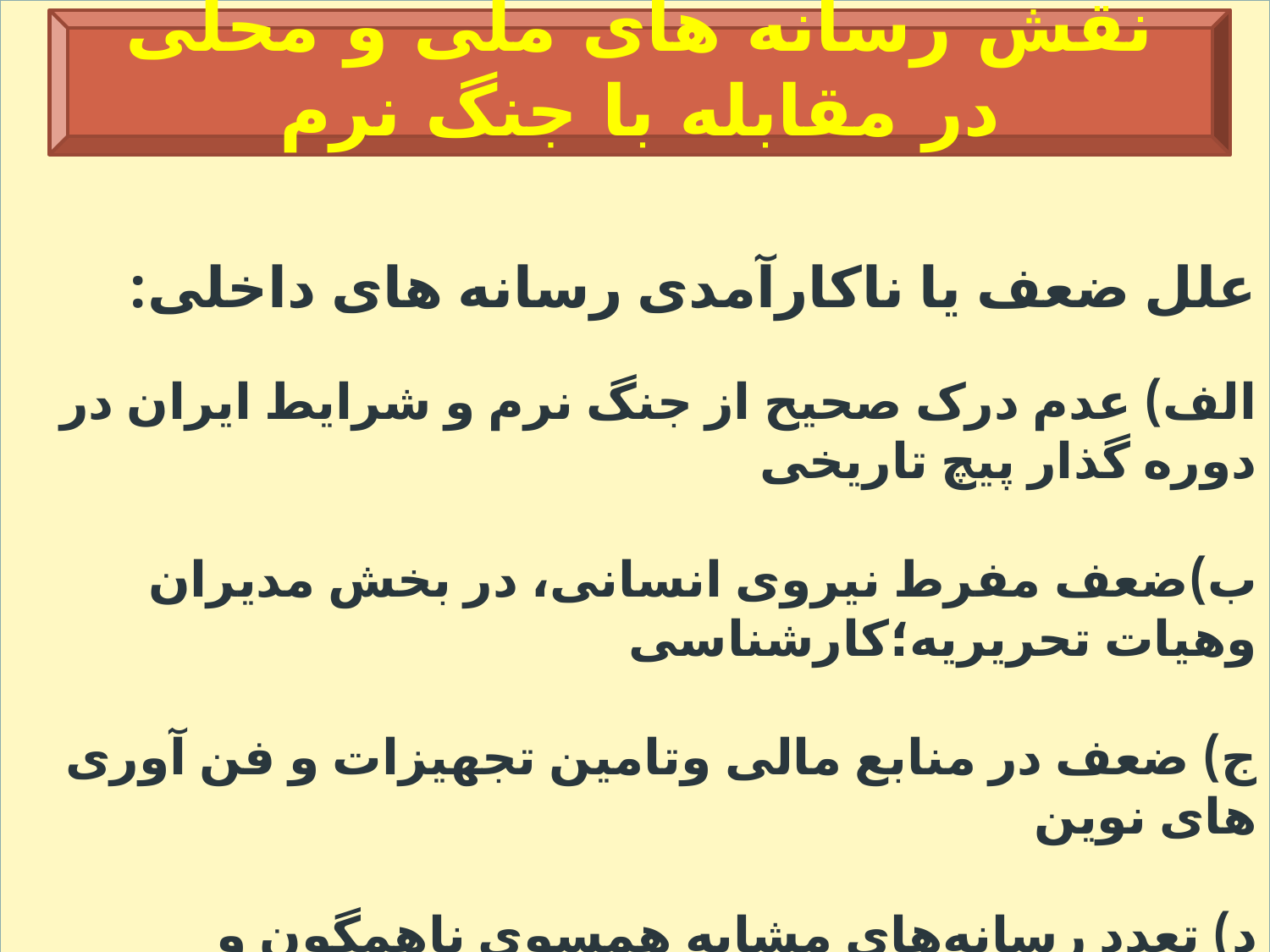

علل ضعف یا ناکارآمدی رسانه های داخلی:

الف) عدم درک صحیح از جنگ نرم و شرایط ایران در دوره گذار پیچ تاریخی

ب)ضعف مفرط نیروی انسانی، در بخش مدیران وهیات تحریریه؛کارشناسی

ج) ضعف در منابع مالی وتامین تجهیزات و فن آوری های نوین

د) تعدد رسانه‌های مشابه همسوی ناهمگون و ناهماهنگ وناموزون؛

ه) عدم درک صحیح از کار گروهی و جبهه‌ای در عرصه‌ی رسانه؛

نقش رسانه های ملی و محلی در مقابله با جنگ نرم